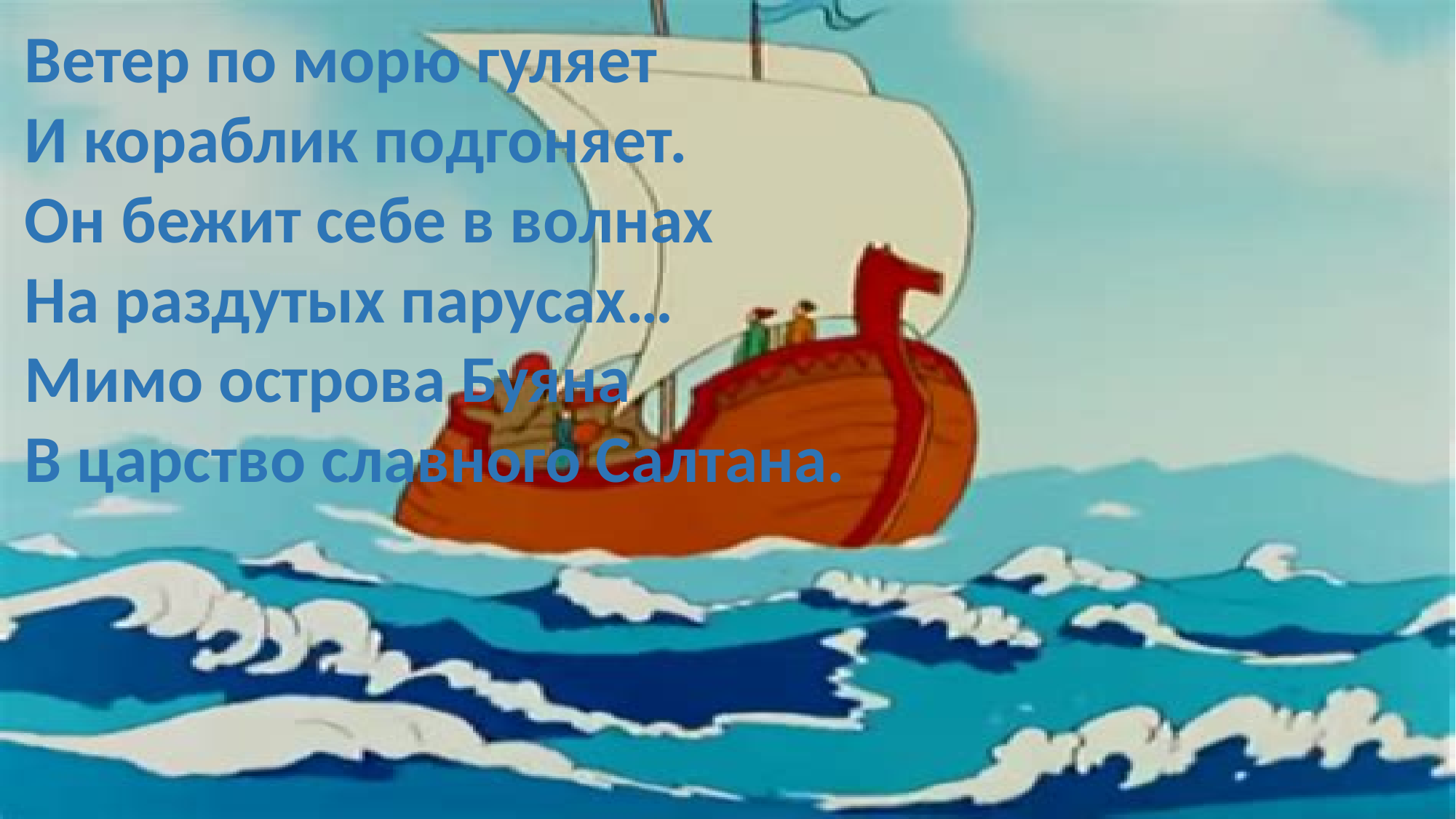

Ветер по морю гуляет
И кораблик подгоняет.
Он бежит себе в волнах
На раздутых парусах…
Мимо острова Буяна
В царство славного Салтана.